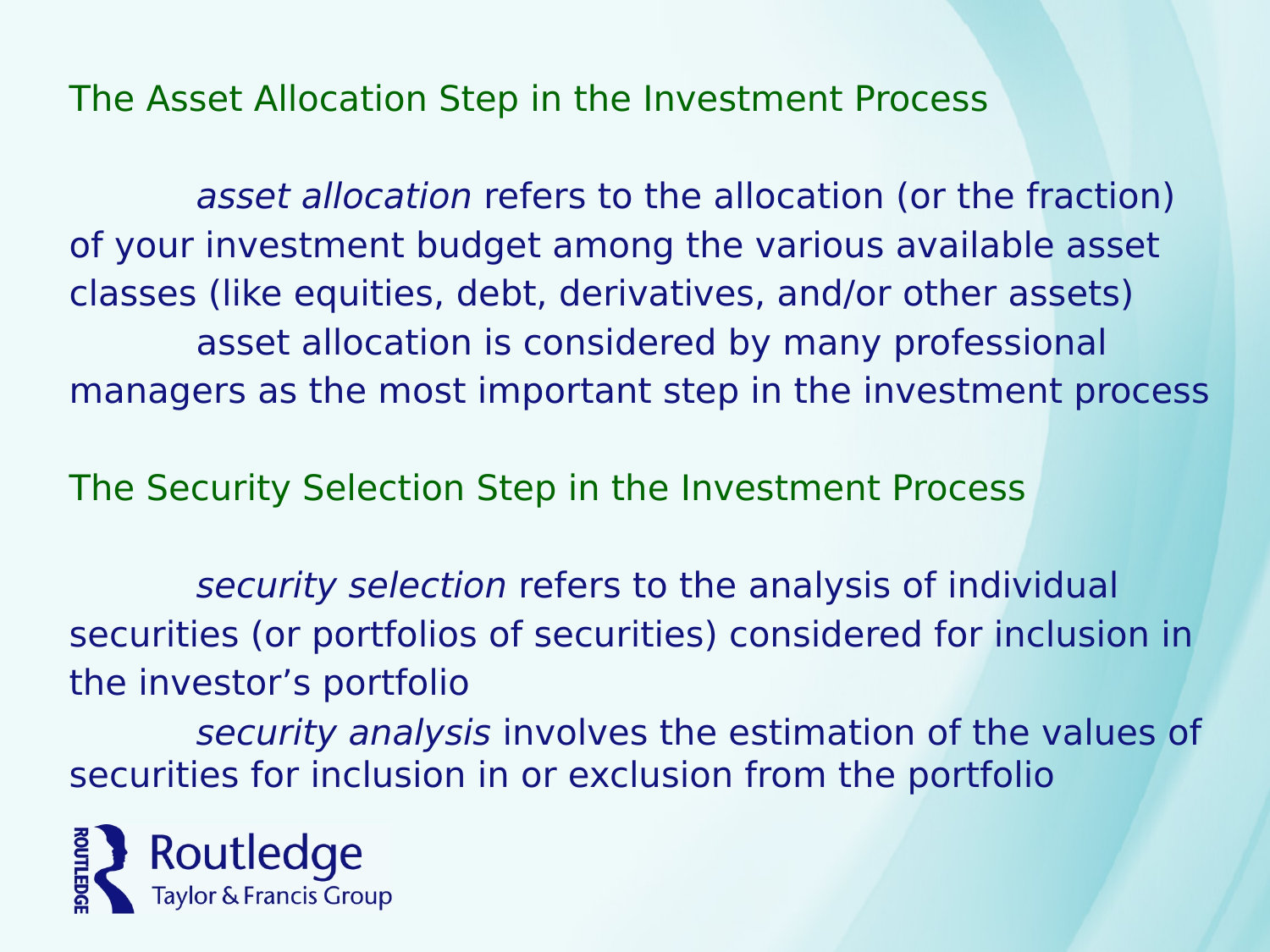

#
The Asset Allocation Step in the Investment Process

	asset allocation refers to the allocation (or the fraction) of your investment budget among the various available asset classes (like equities, debt, derivatives, and/or other assets)
	asset allocation is considered by many professional managers as the most important step in the investment process

The Security Selection Step in the Investment Process

	security selection refers to the analysis of individual securities (or portfolios of securities) considered for inclusion in the investor’s portfolio
	security analysis involves the estimation of the values of securities for inclusion in or exclusion from the portfolio